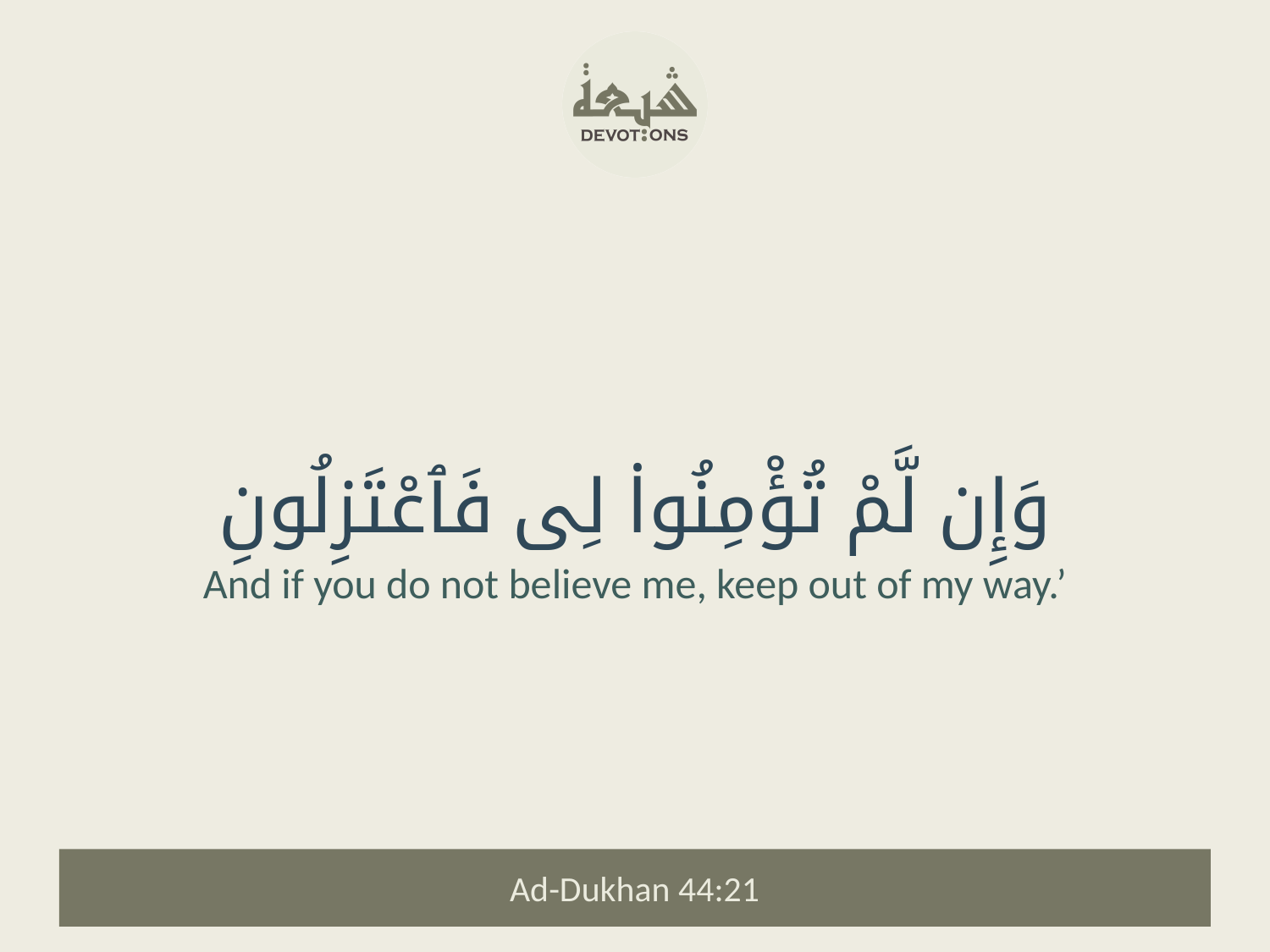

وَإِن لَّمْ تُؤْمِنُوا۟ لِى فَٱعْتَزِلُونِ
And if you do not believe me, keep out of my way.’
Ad-Dukhan 44:21